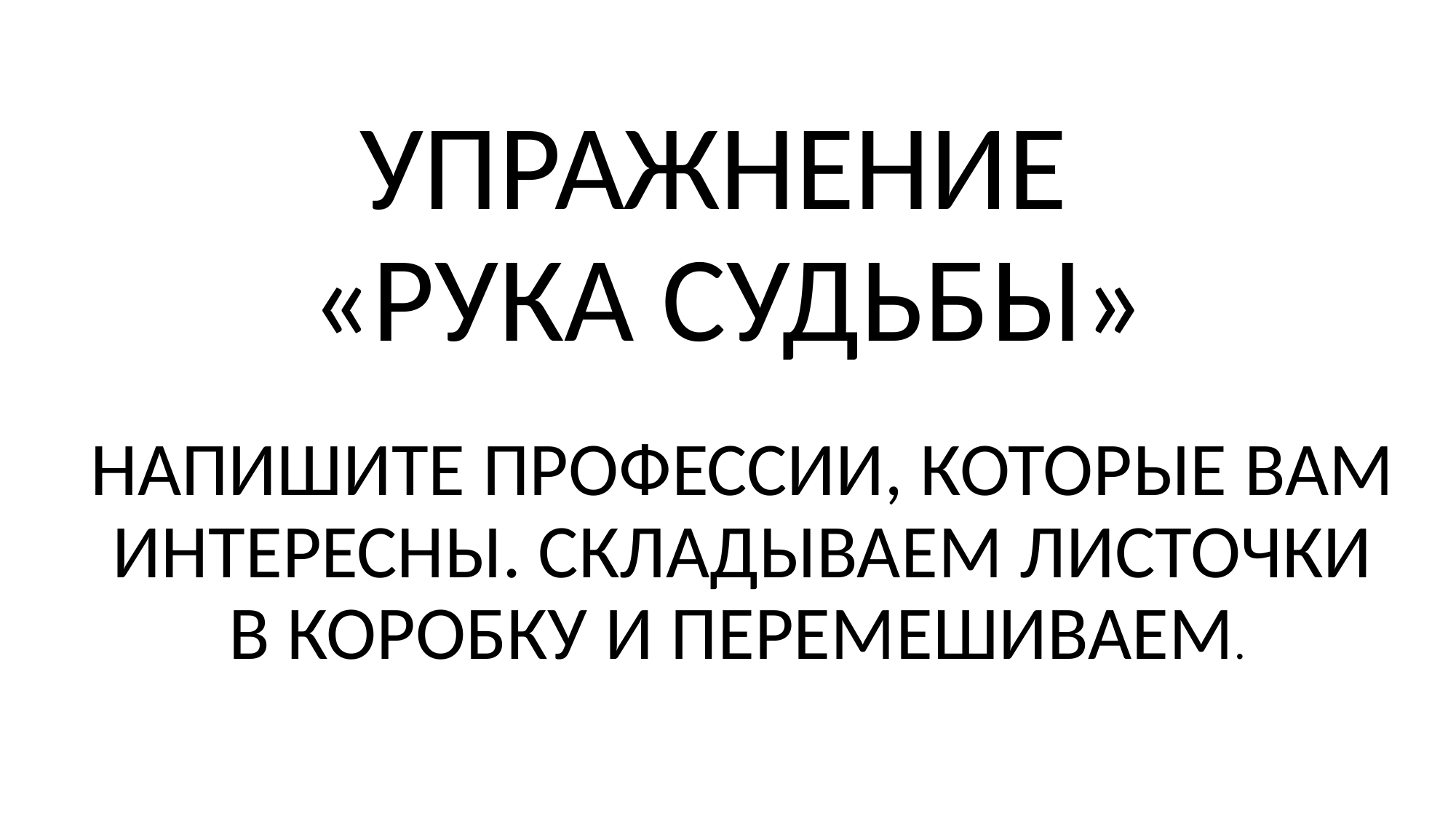

# УПРАЖНЕНИЕ «РУКА СУДЬБЫ»
НАПИШИТЕ ПРОФЕССИИ, КОТОРЫЕ ВАМ ИНТЕРЕСНЫ. СКЛАДЫВАЕМ ЛИСТОЧКИ В КОРОБКУ И ПЕРЕМЕШИВАЕМ.